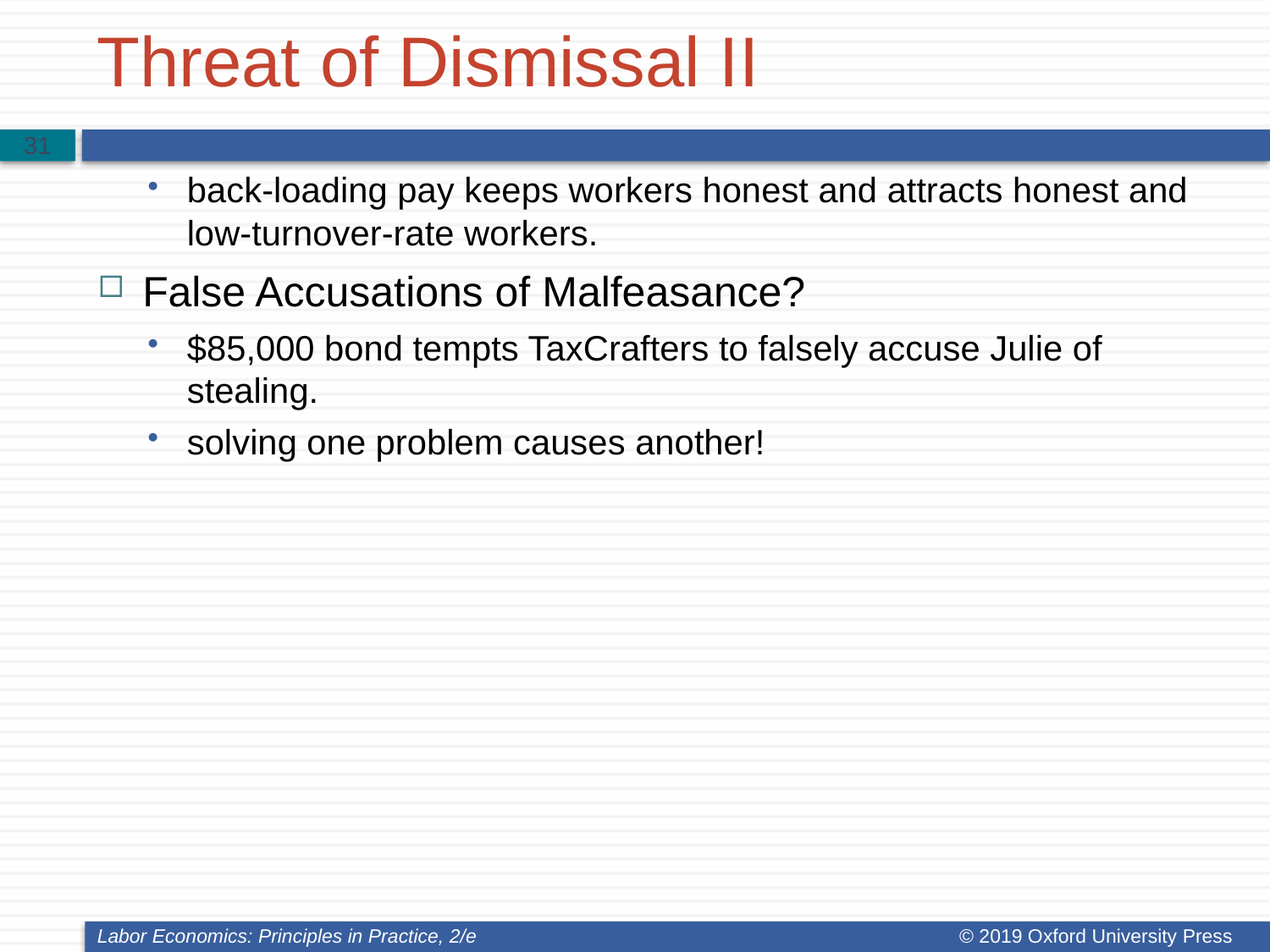

# Threat of Dismissal II
31
back-loading pay keeps workers honest and attracts honest and low-turnover-rate workers.
False Accusations of Malfeasance?
$85,000 bond tempts TaxCrafters to falsely accuse Julie of stealing.
solving one problem causes another!
Labor Economics: Principles in Practice, 2/e
© 2019 Oxford University Press